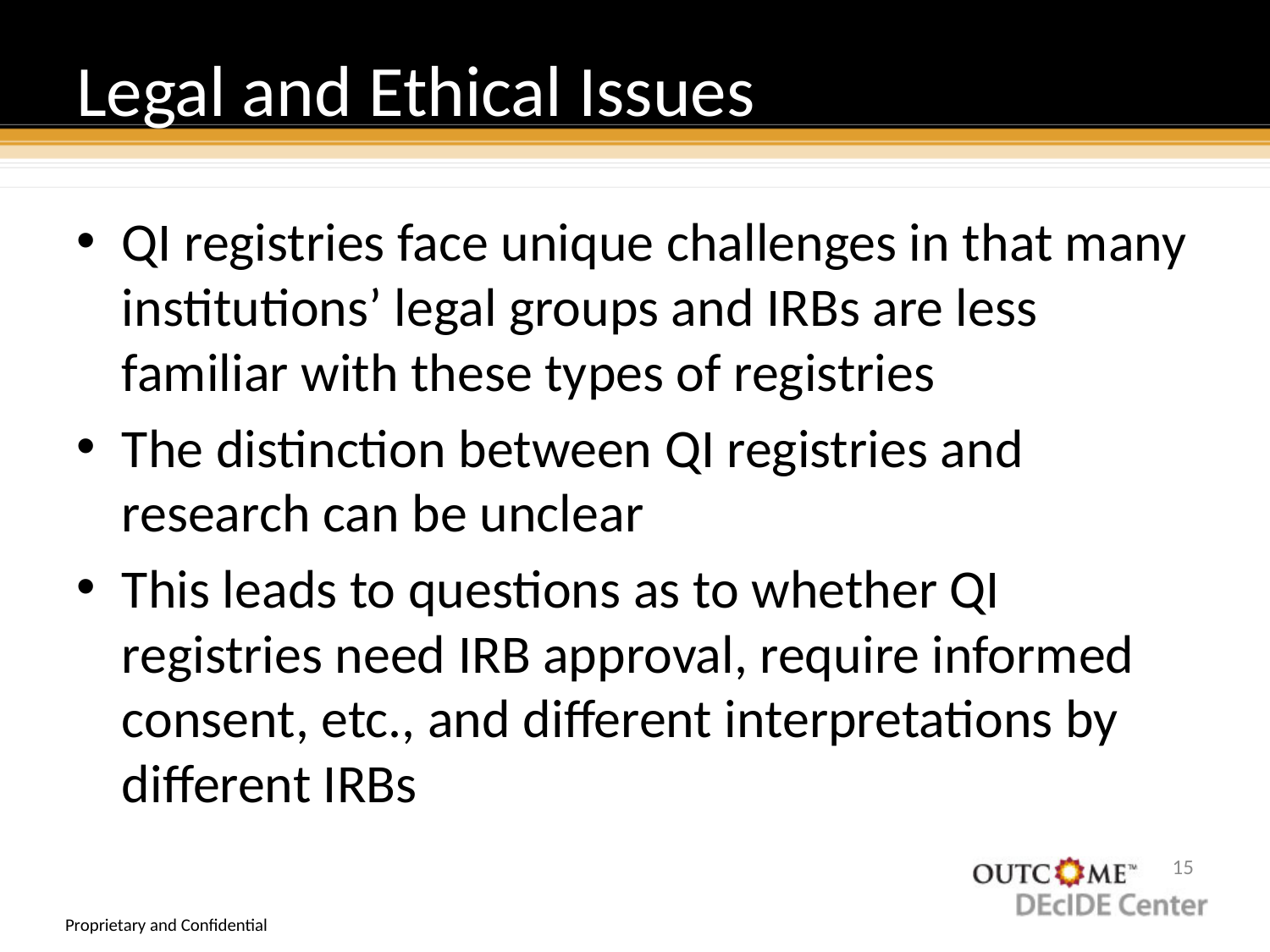

# Legal and Ethical Issues
QI registries face unique challenges in that many institutions’ legal groups and IRBs are less familiar with these types of registries
The distinction between QI registries and research can be unclear
This leads to questions as to whether QI registries need IRB approval, require informed consent, etc., and different interpretations by different IRBs
15